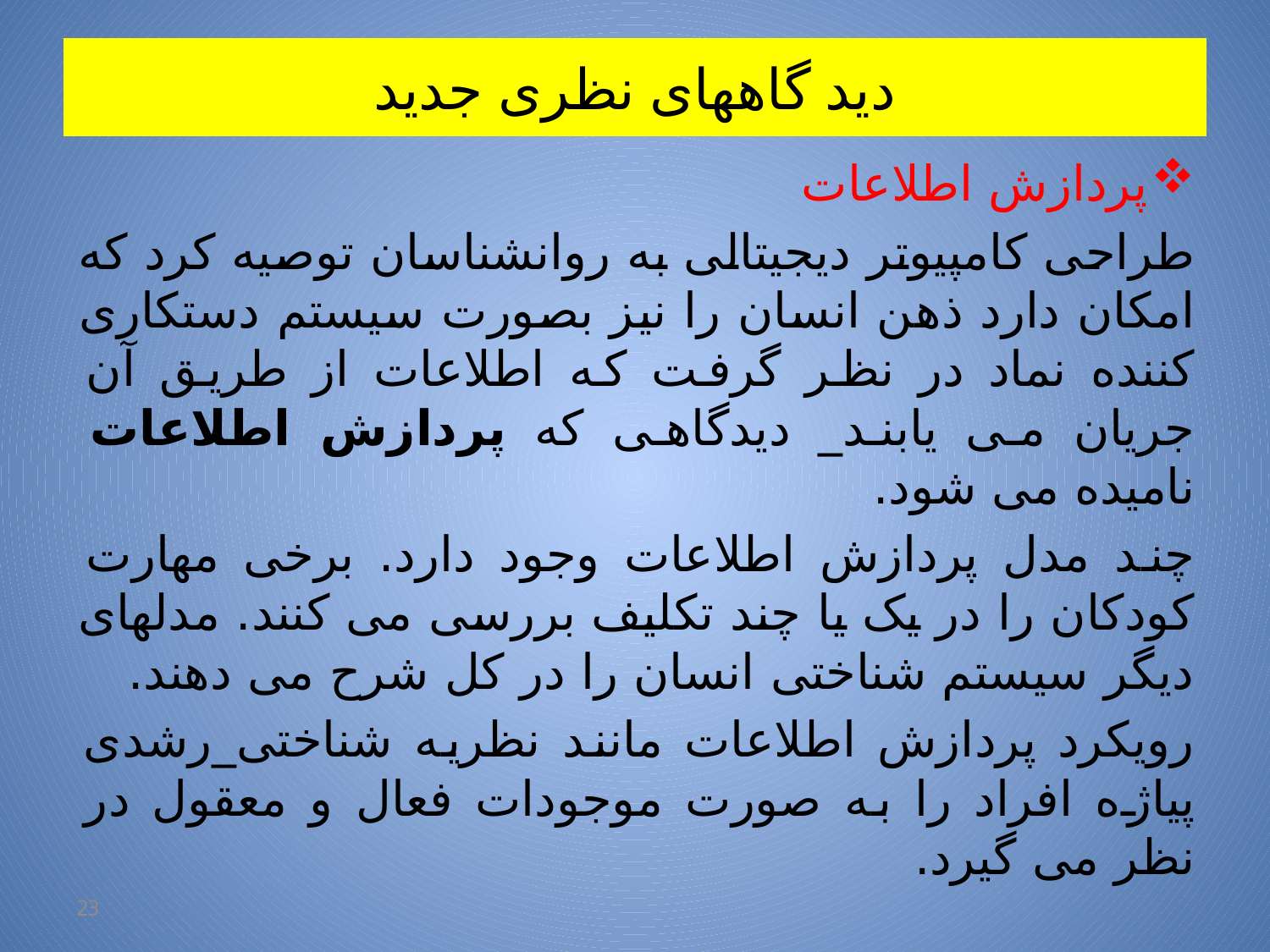

# دید گاههای نظری جدید
پردازش اطلاعات
طراحی کامپیوتر دیجیتالی به روانشناسان توصیه کرد که امکان دارد ذهن انسان را نیز بصورت سیستم دستکاری کننده نماد در نظر گرفت که اطلاعات از طریق آن جریان می یابند_ دیدگاهی که پردازش اطلاعات نامیده می شود.
چند مدل پردازش اطلاعات وجود دارد. برخی مهارت کودکان را در یک یا چند تکلیف بررسی می کنند. مدلهای دیگر سیستم شناختی انسان را در کل شرح می دهند.
رویکرد پردازش اطلاعات مانند نظریه شناختی_رشدی پیاژه افراد را به صورت موجودات فعال و معقول در نظر می گیرد.
23